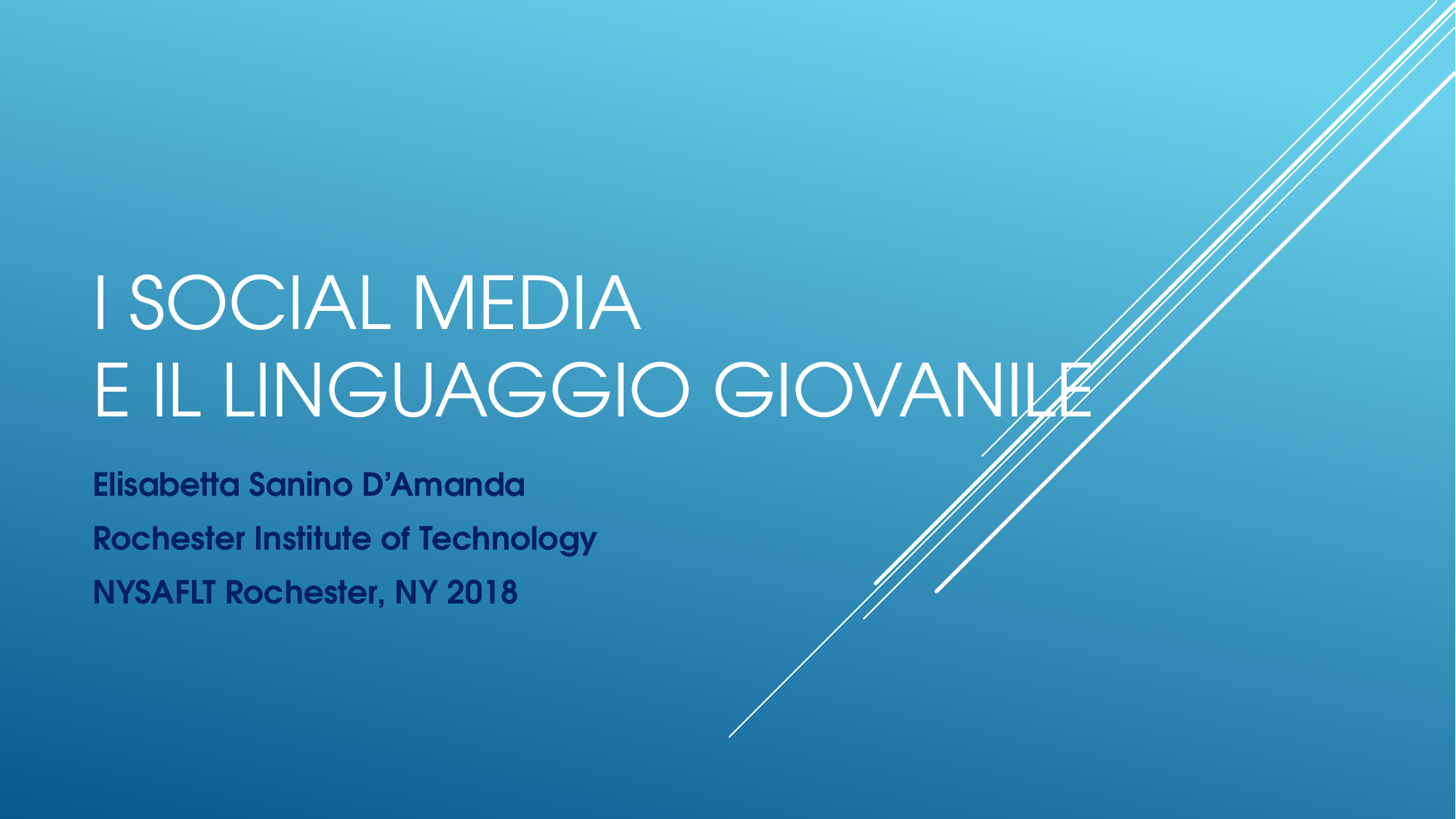

# I Social media e Il linguaggio giovanile
Elisabetta Sanino D’Amanda
Rochester Institute of Technology
NYSAFLT Rochester, NY 2018